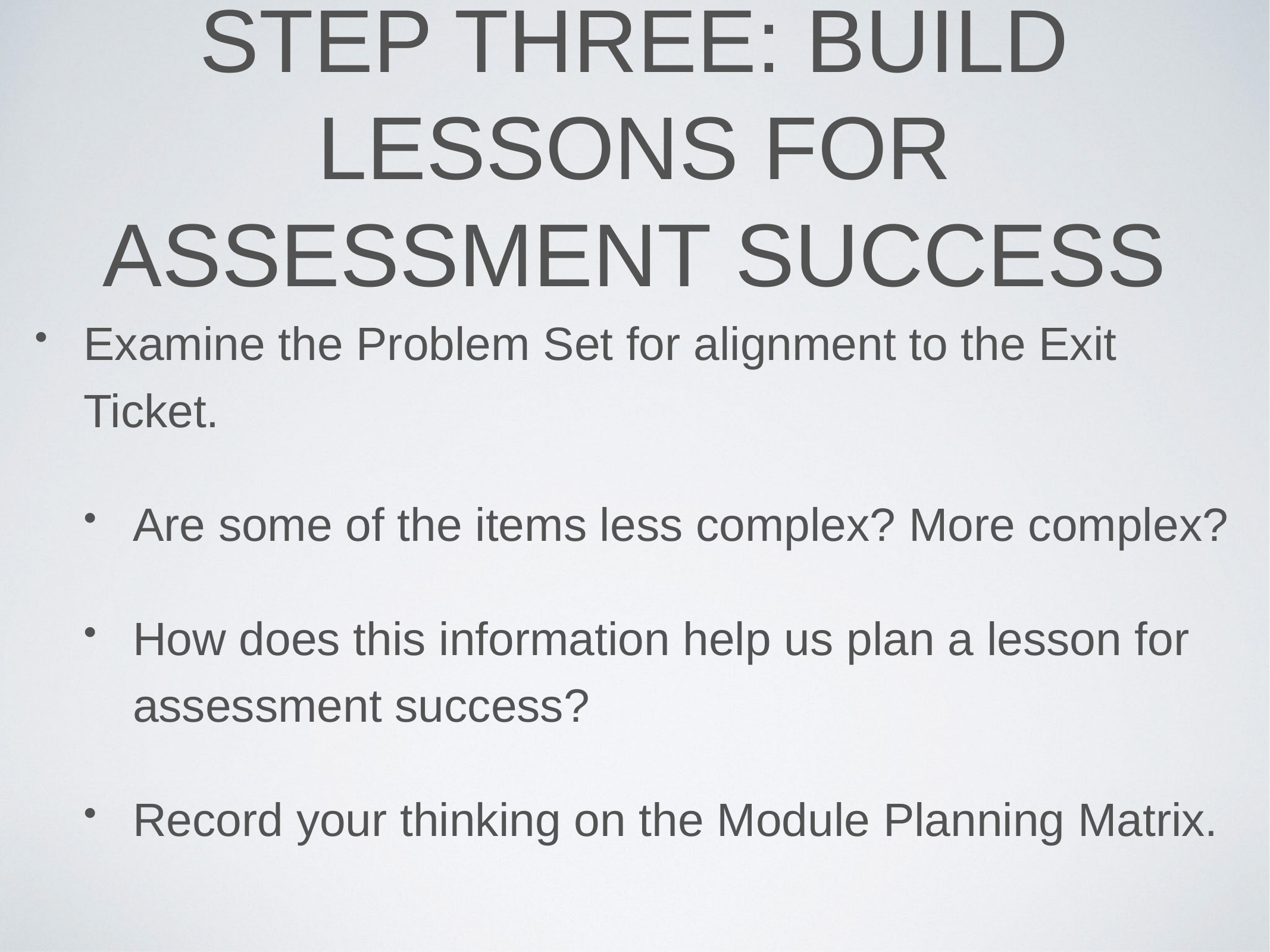

# Step three: build lessons for assessment success
Examine the Problem Set for alignment to the Exit Ticket.
Are some of the items less complex? More complex?
How does this information help us plan a lesson for assessment success?
Record your thinking on the Module Planning Matrix.